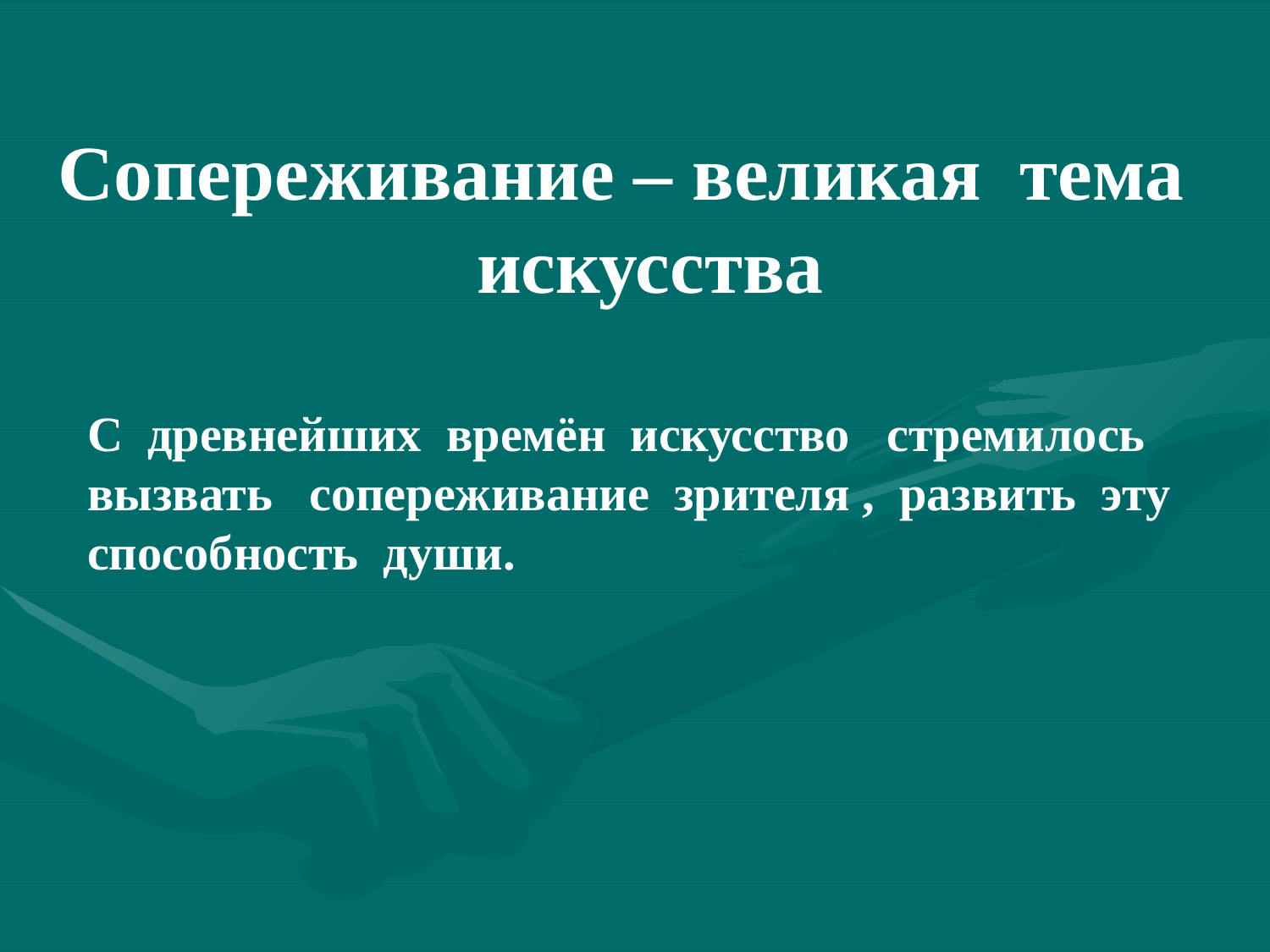

# Сопереживание – великая  тема    искусства
С  древнейших  времён  искусство   стремилось   вызвать   сопереживание  зрителя ,  развить  эту  способность  души.